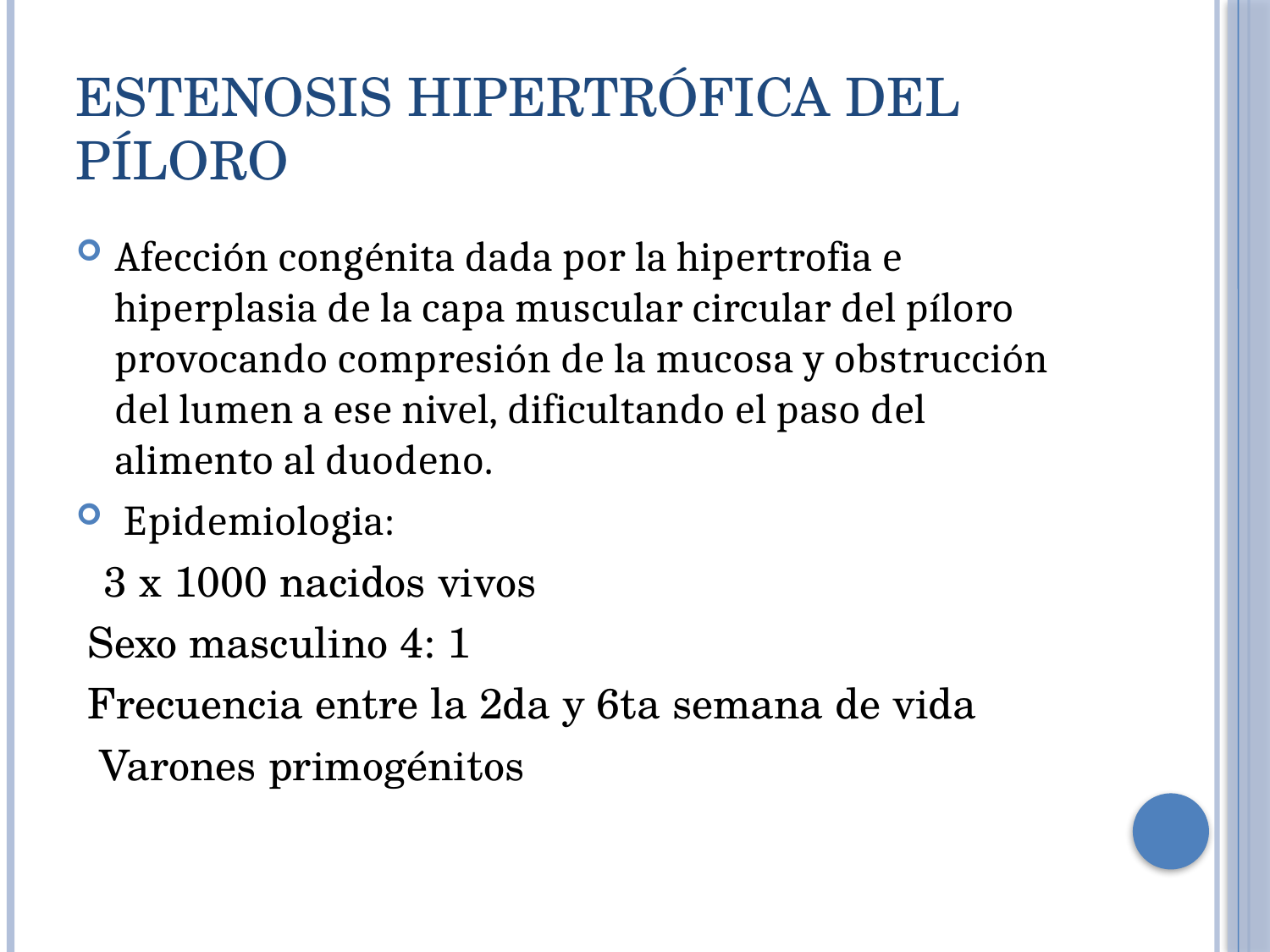

# Estenosis hipertrófica del píloro
Afección congénita dada por la hipertrofia e hiperplasia de la capa muscular circular del píloro  provocando compresión de la mucosa y obstrucción del lumen a ese nivel, dificultando el paso del alimento al duodeno.
 Epidemiologia:
   3 x 1000 nacidos vivos
 Sexo masculino 4: 1
 Frecuencia entre la 2da y 6ta semana de vida
  Varones primogénitos